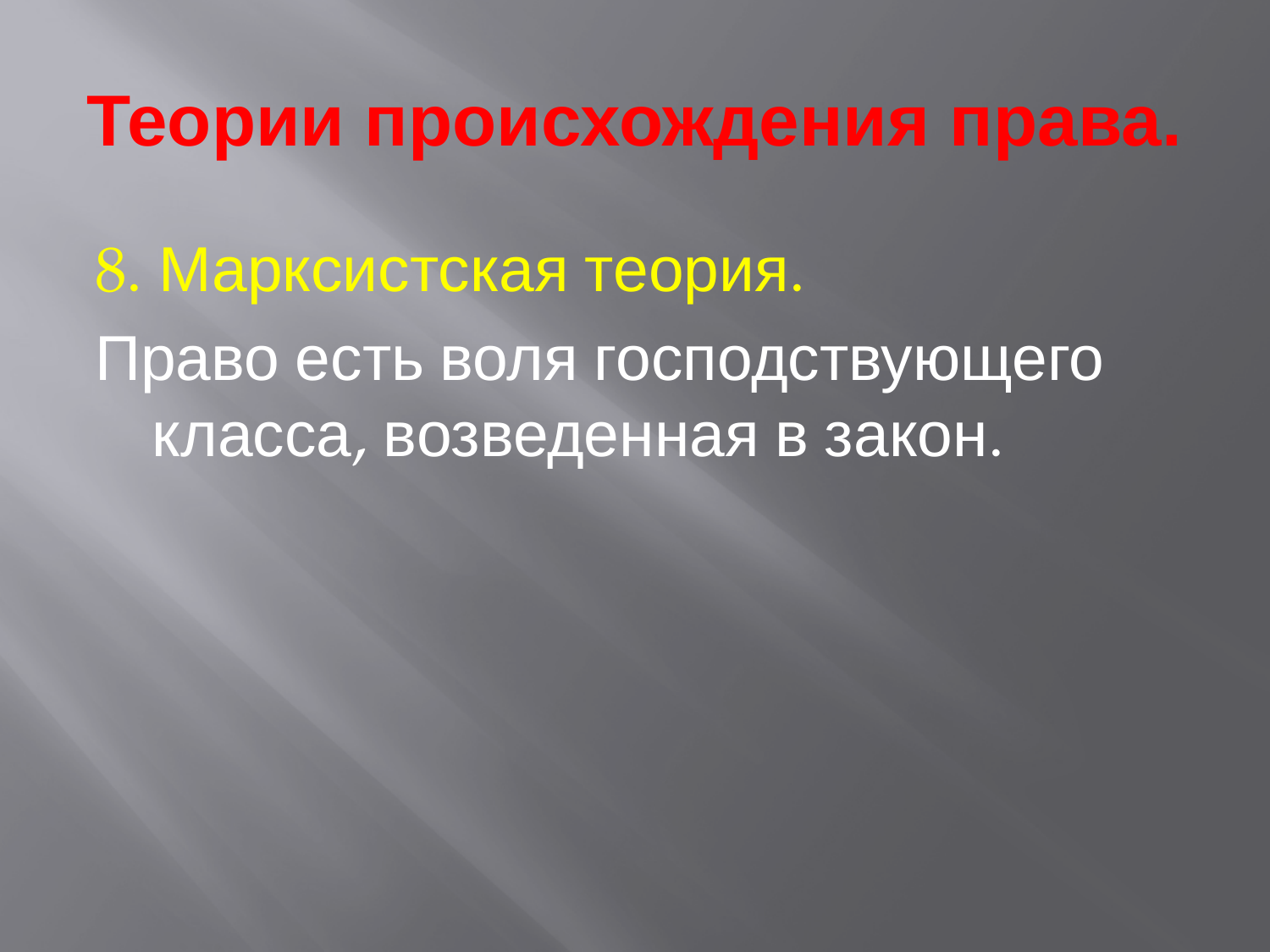

# Теории происхождения права.
8. Марксистская теория.
Право есть воля господствующего класса, возведенная в закон.